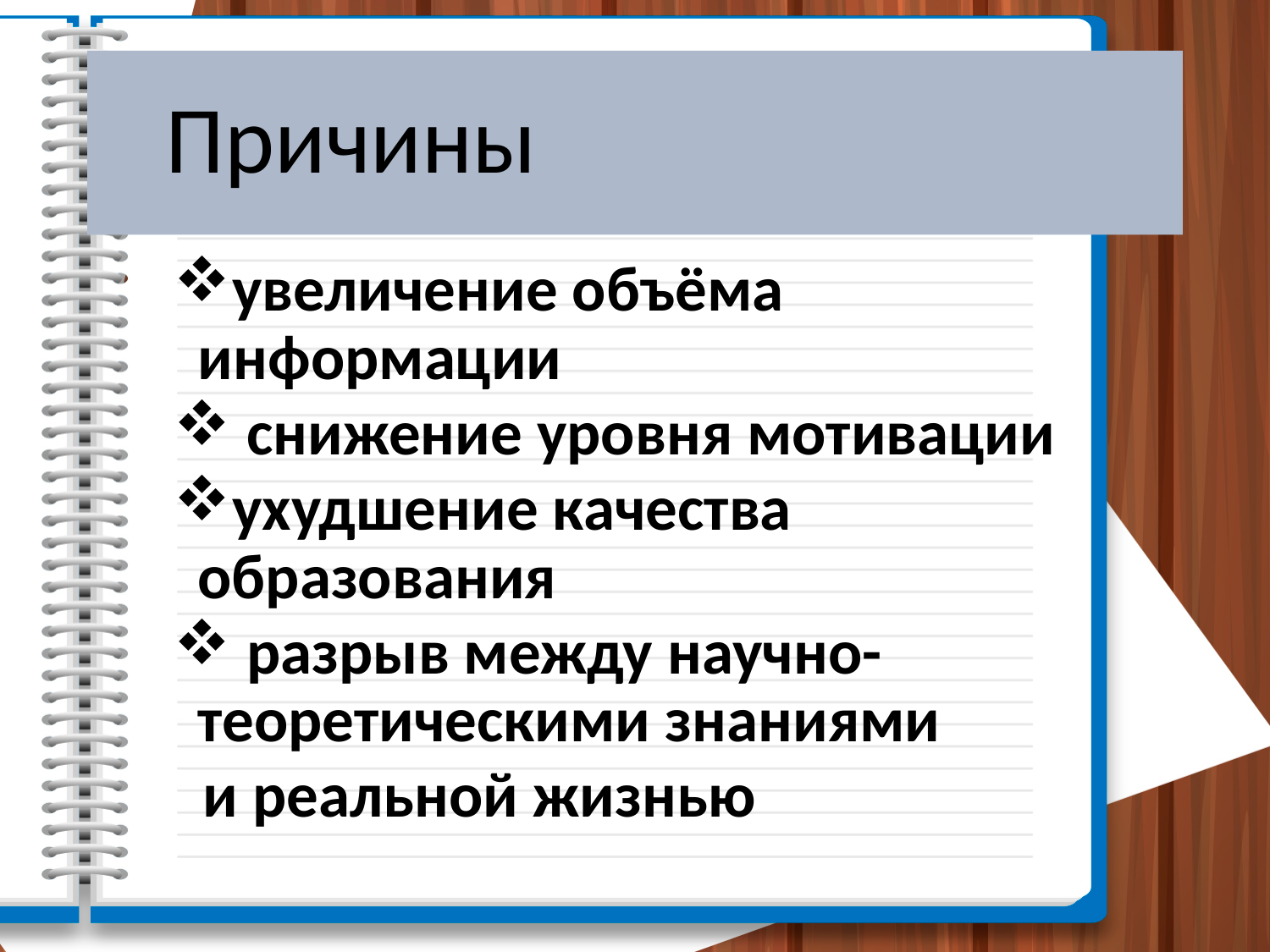

# Причины
увеличение объёма информации
 снижение уровня мотивации
ухудшение качества образования
 разрыв между научно-теоретическими знаниями
  и реальной жизнью